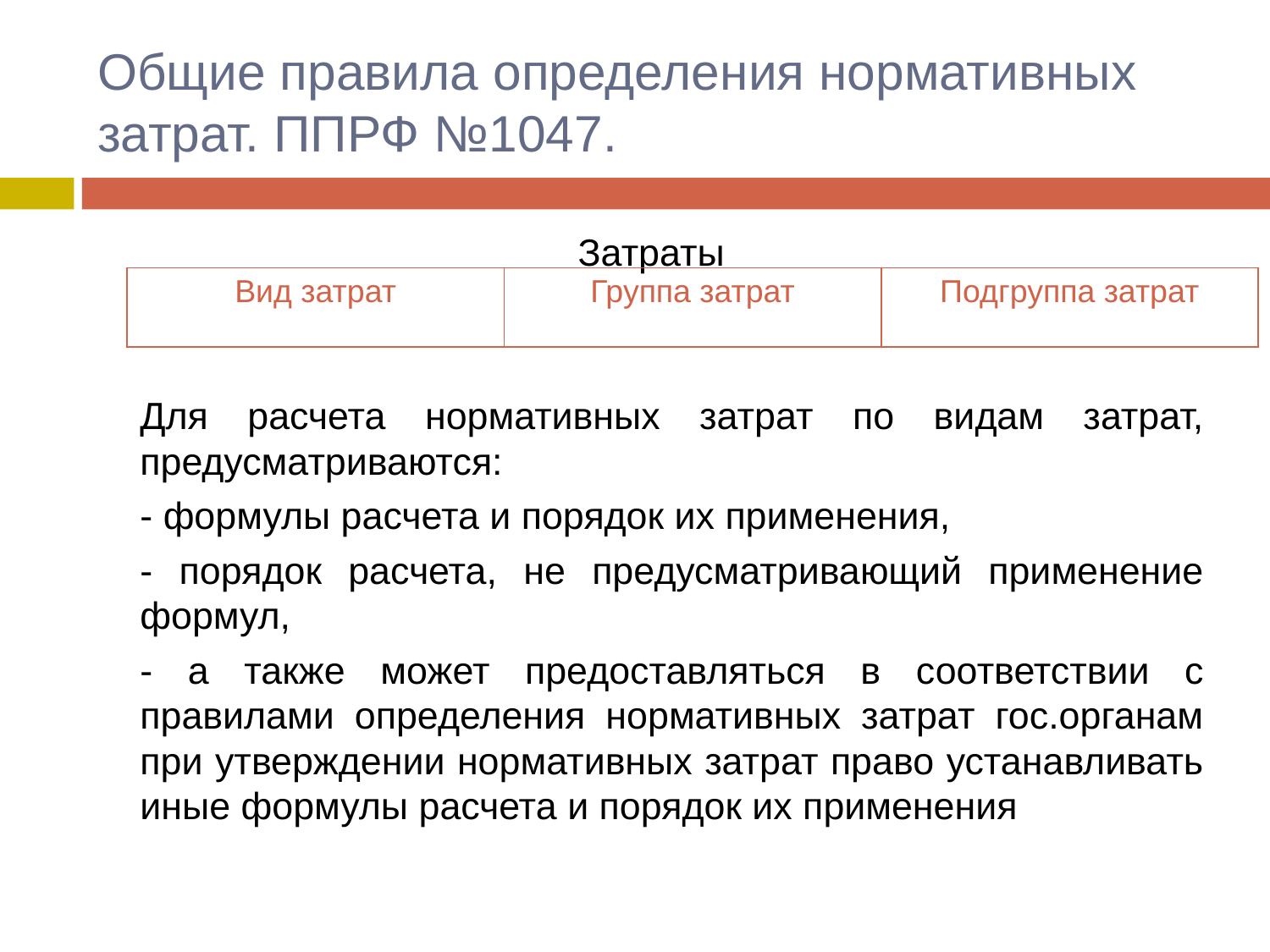

# Общие правила определения нормативных затрат. ППРФ №1047.
Затраты

	Для расчета нормативных затрат по видам затрат, предусматриваются:
	- формулы расчета и порядок их применения,
	- порядок расчета, не предусматривающий применение формул,
	- а также может предоставляться в соответствии с правилами определения нормативных затрат гос.органам при утверждении нормативных затрат право устанавливать иные формулы расчета и порядок их применения

| Вид затрат | Группа затрат | Подгруппа затрат |
| --- | --- | --- |